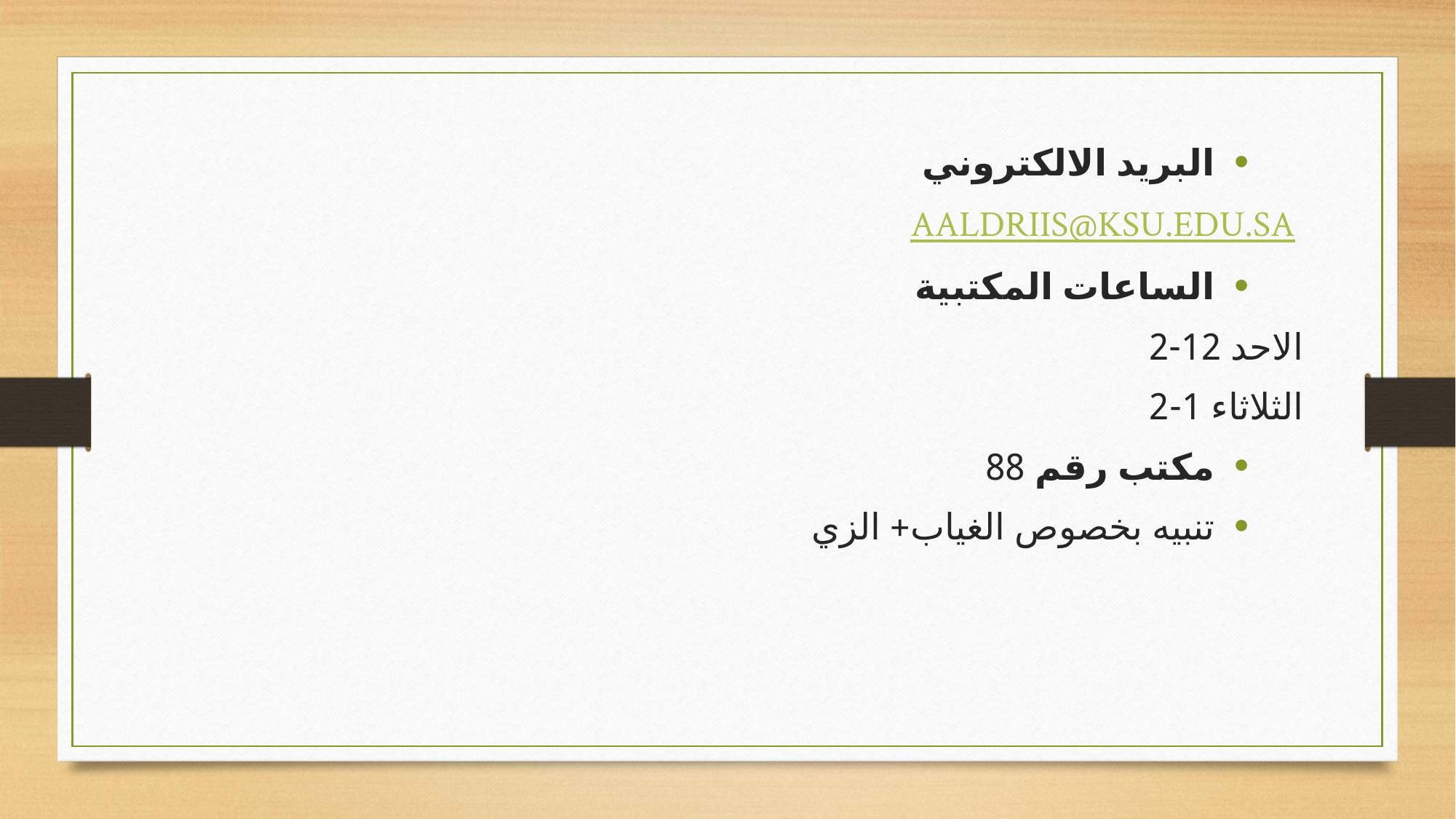

البريد الالكتروني
AALDRIIS@KSU.EDU.SA
الساعات المكتبية
الاحد 12-2
الثلاثاء 1-2
مكتب رقم 88
تنبيه بخصوص الغياب+ الزي